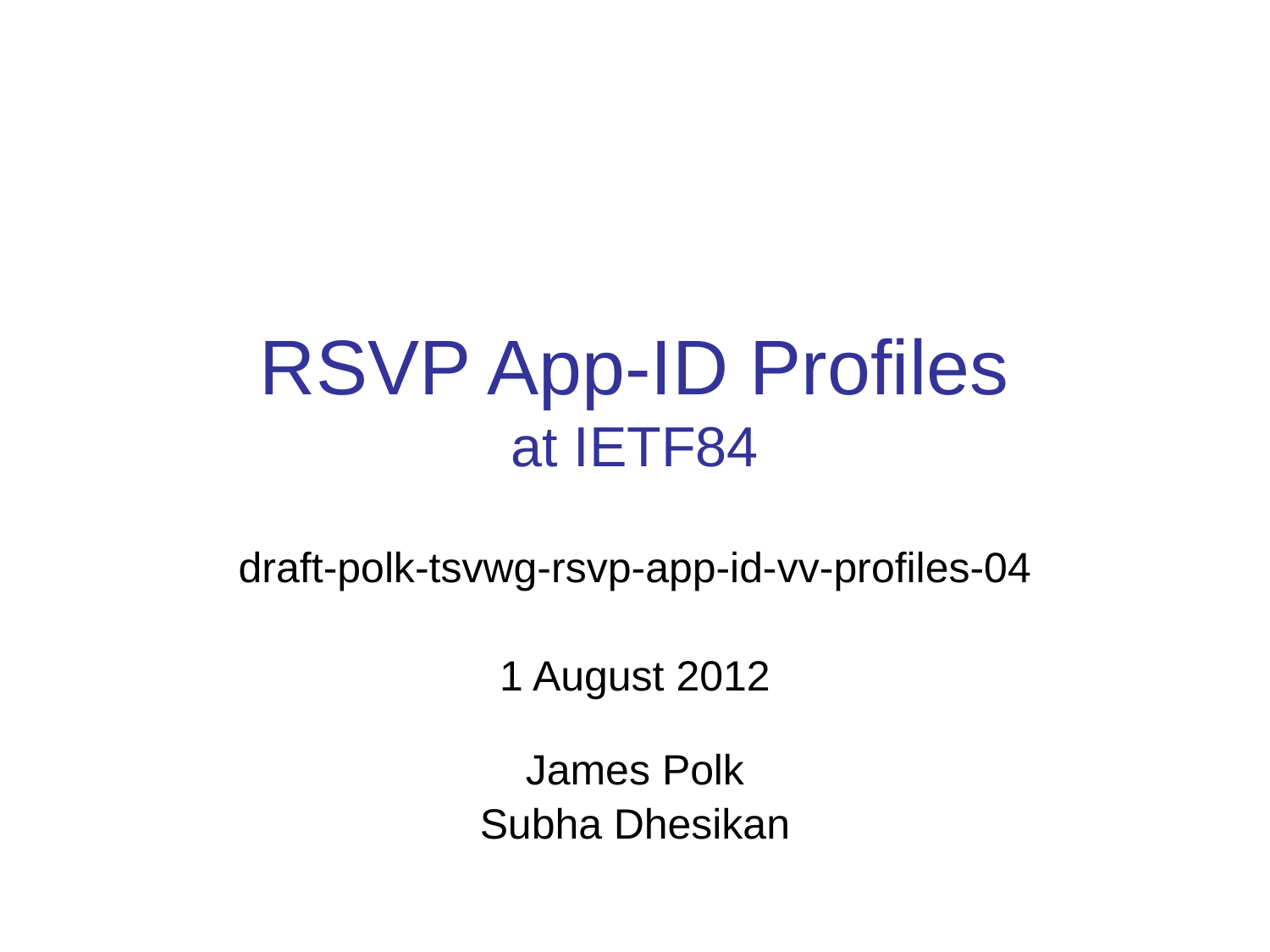

# RSVP App-ID Profiles at IETF84
draft-polk-tsvwg-rsvp-app-id-vv-profiles-04

1 August 2012

James Polk
Subha Dhesikan